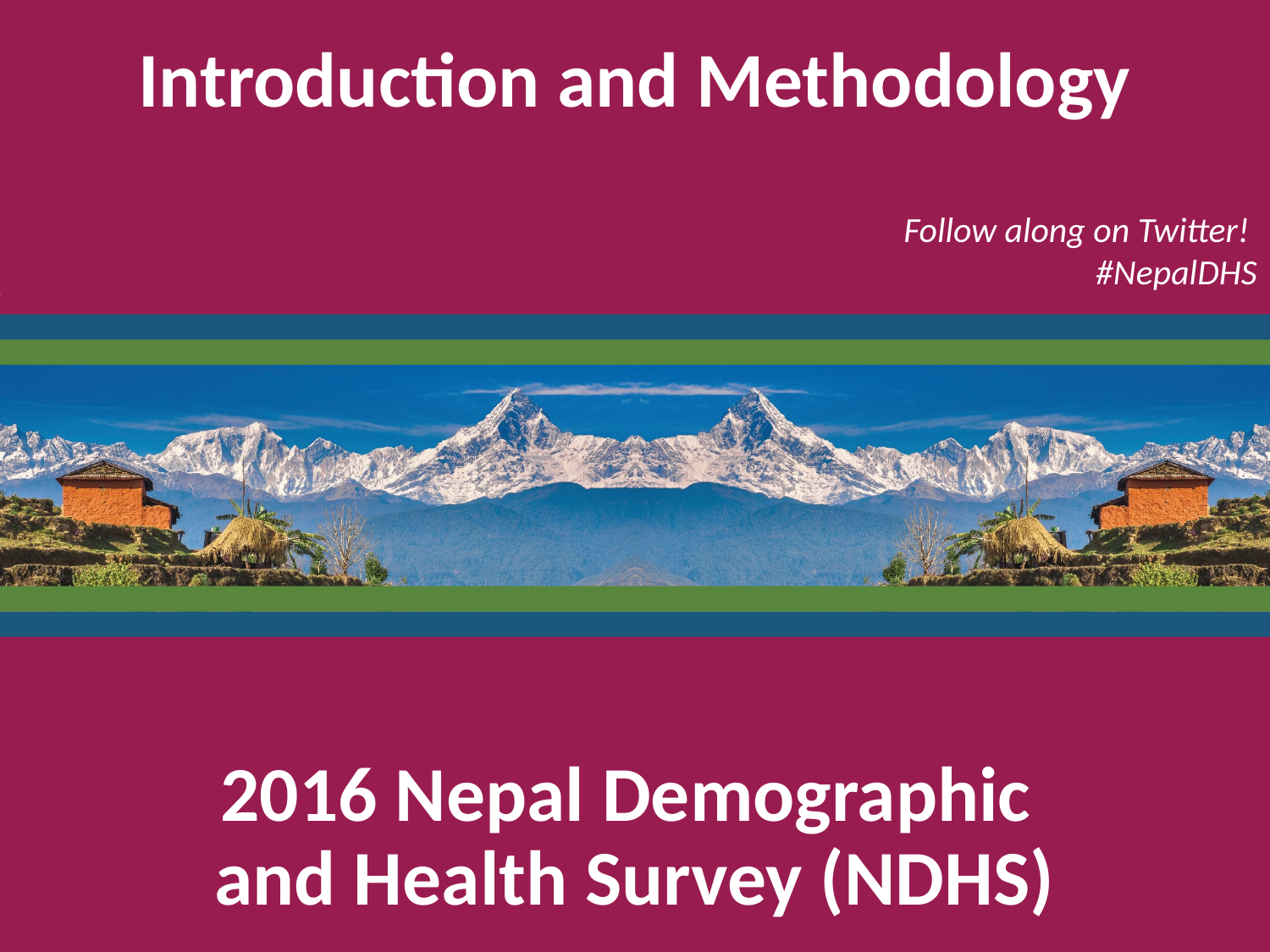

Introduction and Methodology
Follow along on Twitter!
#NepalDHS